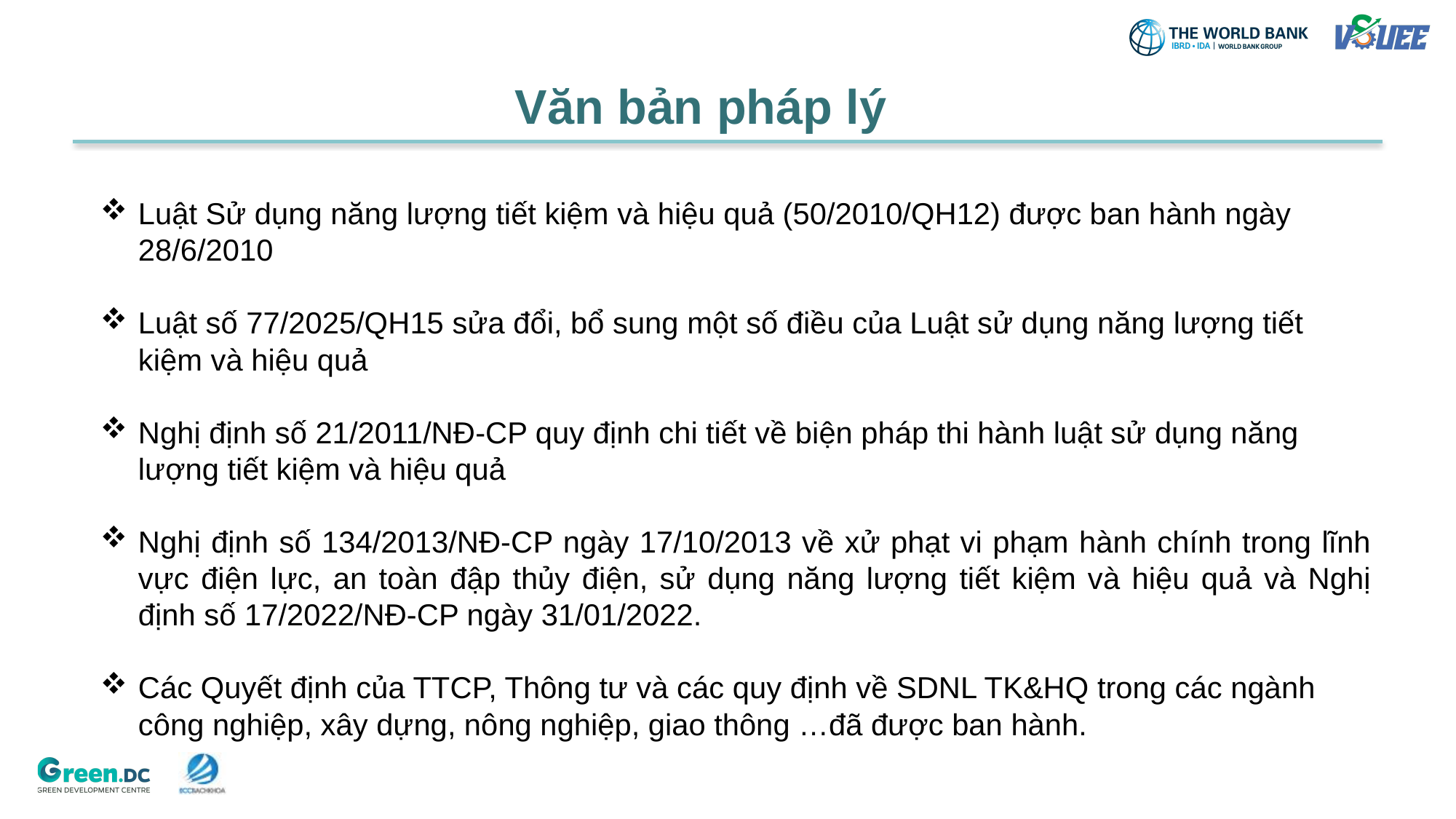

# ﻿Văn bản pháp lý
﻿Luật Sử dụng năng lượng tiết kiệm và hiệu quả (50/2010/QH12) được ban hành ngày 28/6/2010

Luật số 77/2025/QH15 sửa đổi, bổ sung một số điều của Luật sử dụng năng lượng tiết kiệm và hiệu quả

Nghị định số 21/2011/NĐ-CP quy định chi tiết về biện pháp thi hành luật sử dụng năng lượng tiết kiệm và hiệu quả

Nghị định số 134/2013/NĐ-CP ngày 17/10/2013 về xử phạt vi phạm hành chính trong lĩnh vực điện lực, an toàn đập thủy điện, sử dụng năng lượng tiết kiệm và hiệu quả và Nghị định số 17/2022/NĐ-CP ngày 31/01/2022.

Các Quyết định của TTCP, Thông tư và các quy định về SDNL TK&HQ trong các ngành công nghiệp, xây dựng, nông nghiệp, giao thông …đã được ban hành.